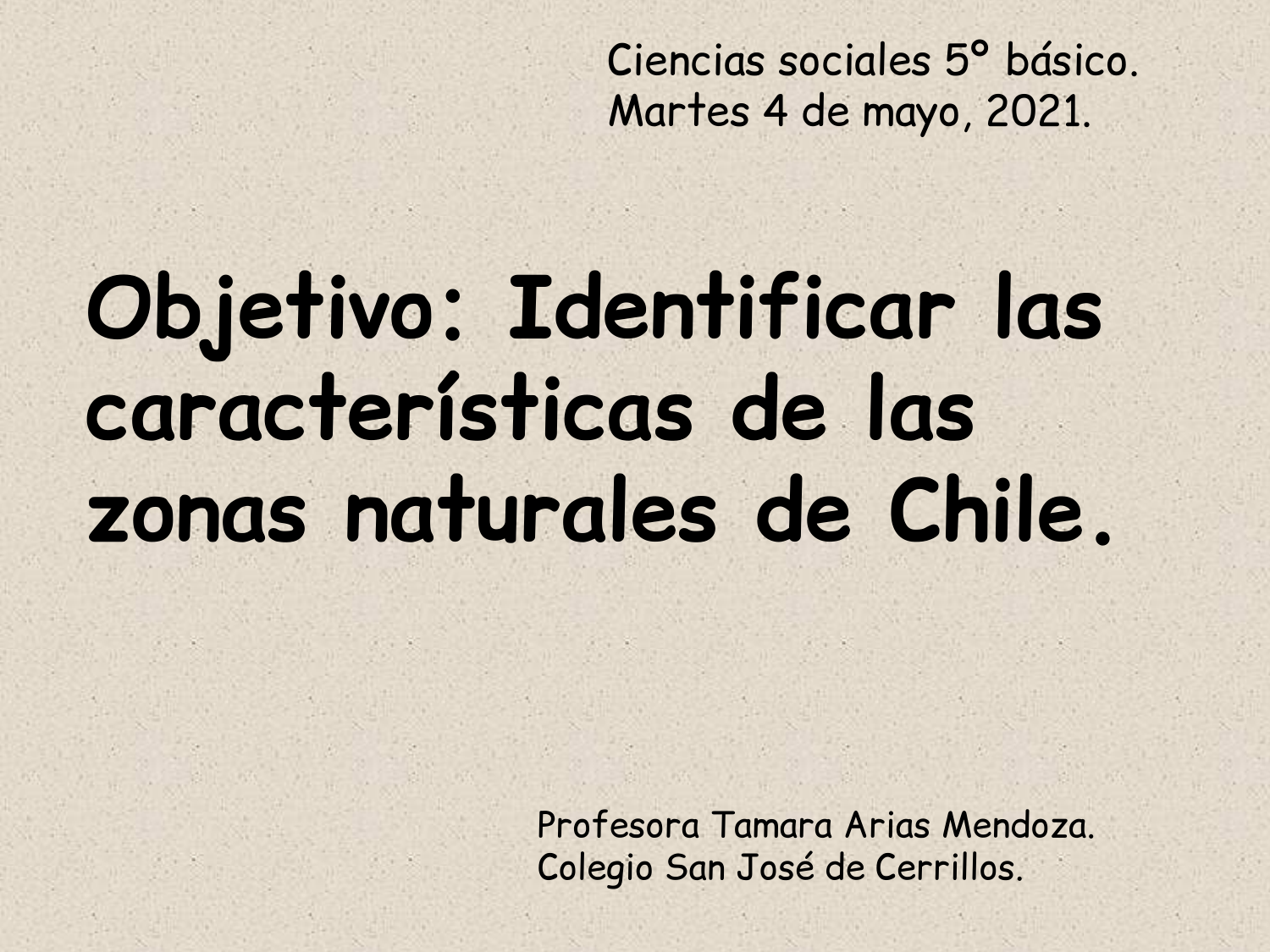

Ciencias sociales 5º básico.
Martes 4 de mayo, 2021.
Objetivo: Identificar las características de las zonas naturales de Chile.
Profesora Tamara Arias Mendoza.
Colegio San José de Cerrillos.